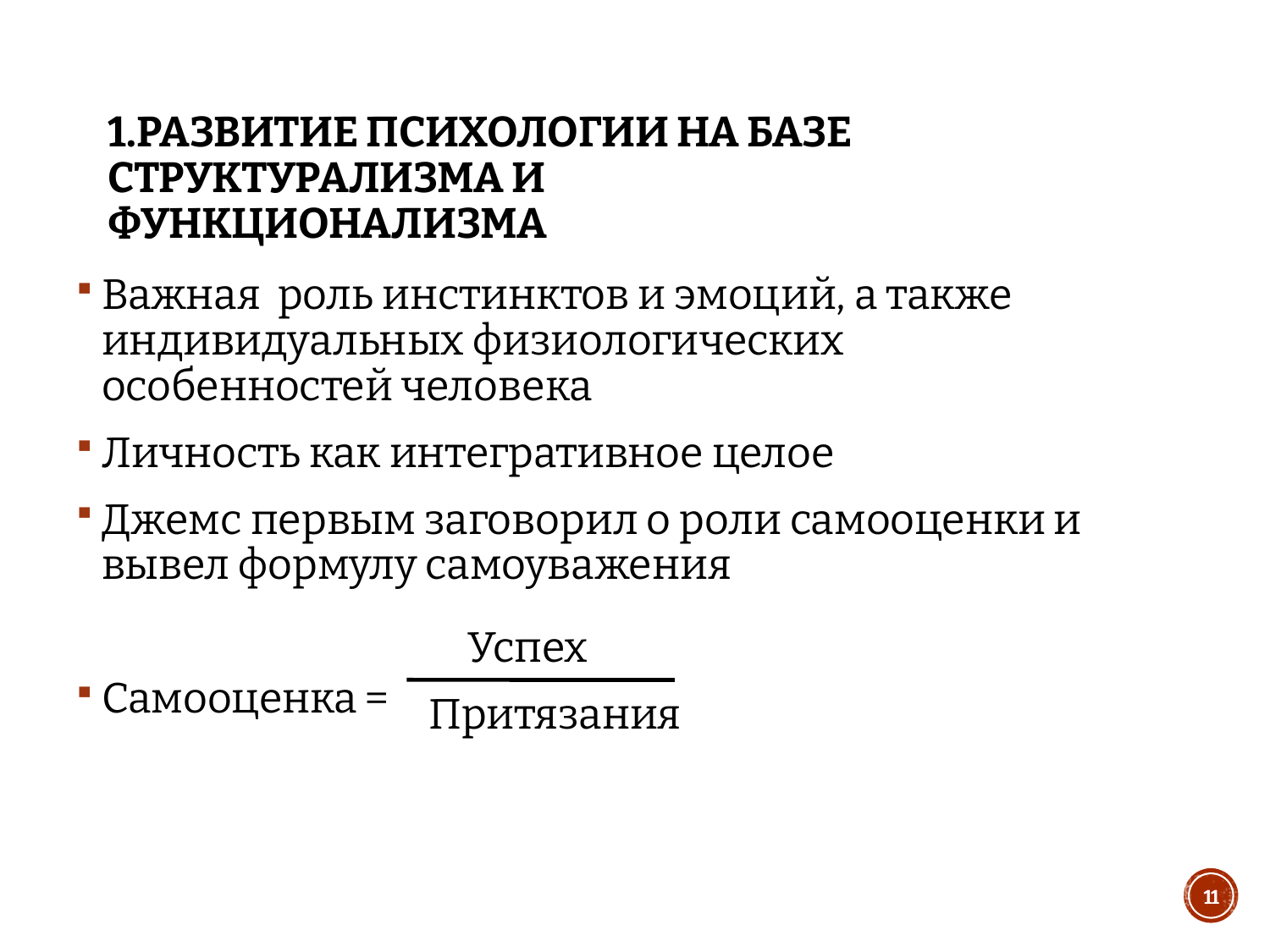

# 1.Развитие психологии на базе структурализма и функционализма
Важная  роль инстинктов и эмоций, а также индивидуальных физиологических особенностей человека
Личность как интегративное целое
Джемс первым заговорил о роли самооценки и вывел формулу самоуважения

Самооценка =

Успех
Притязания
11